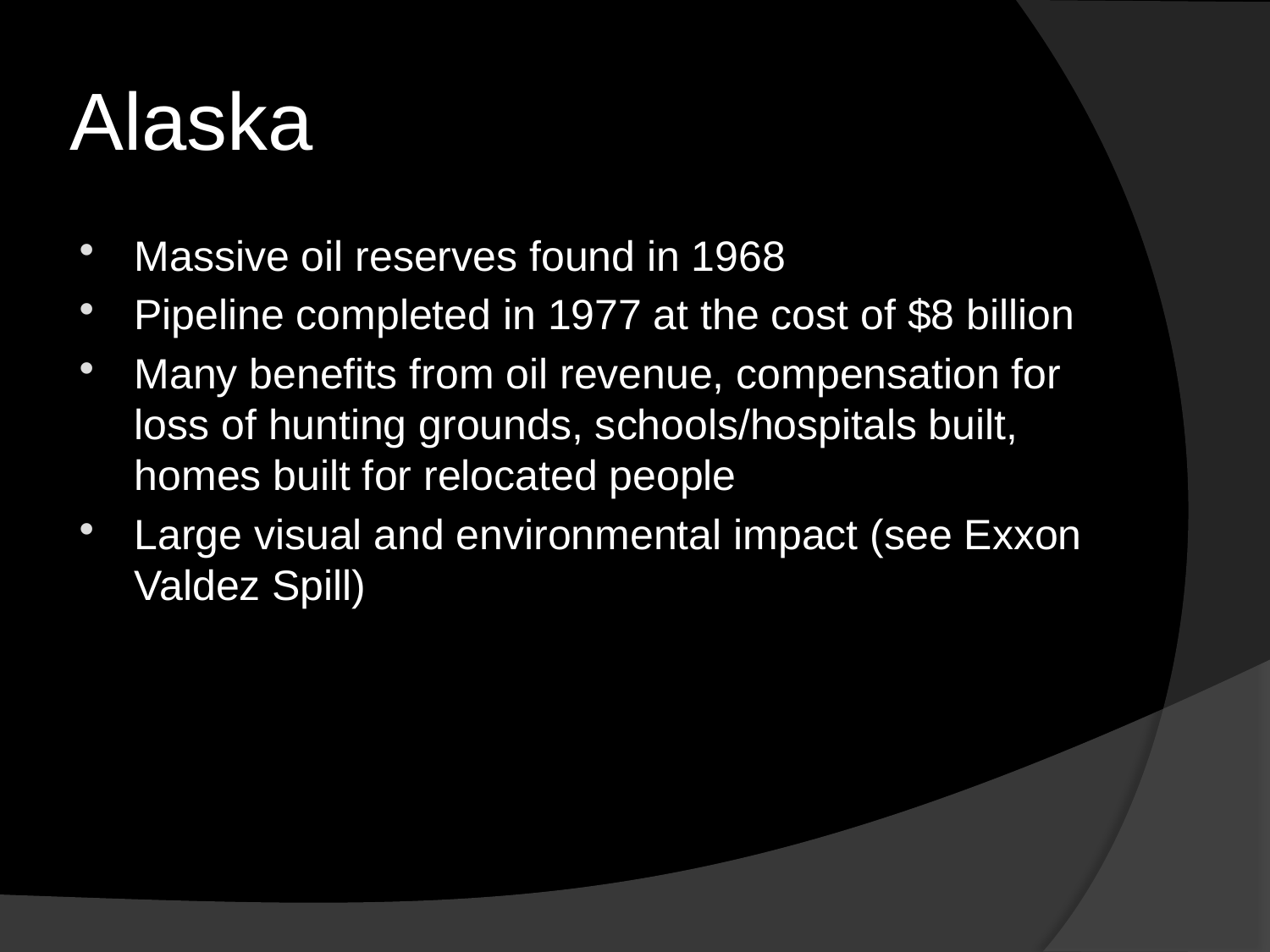

# Alaska
Massive oil reserves found in 1968
Pipeline completed in 1977 at the cost of $8 billion
Many benefits from oil revenue, compensation for loss of hunting grounds, schools/hospitals built, homes built for relocated people
Large visual and environmental impact (see Exxon Valdez Spill)